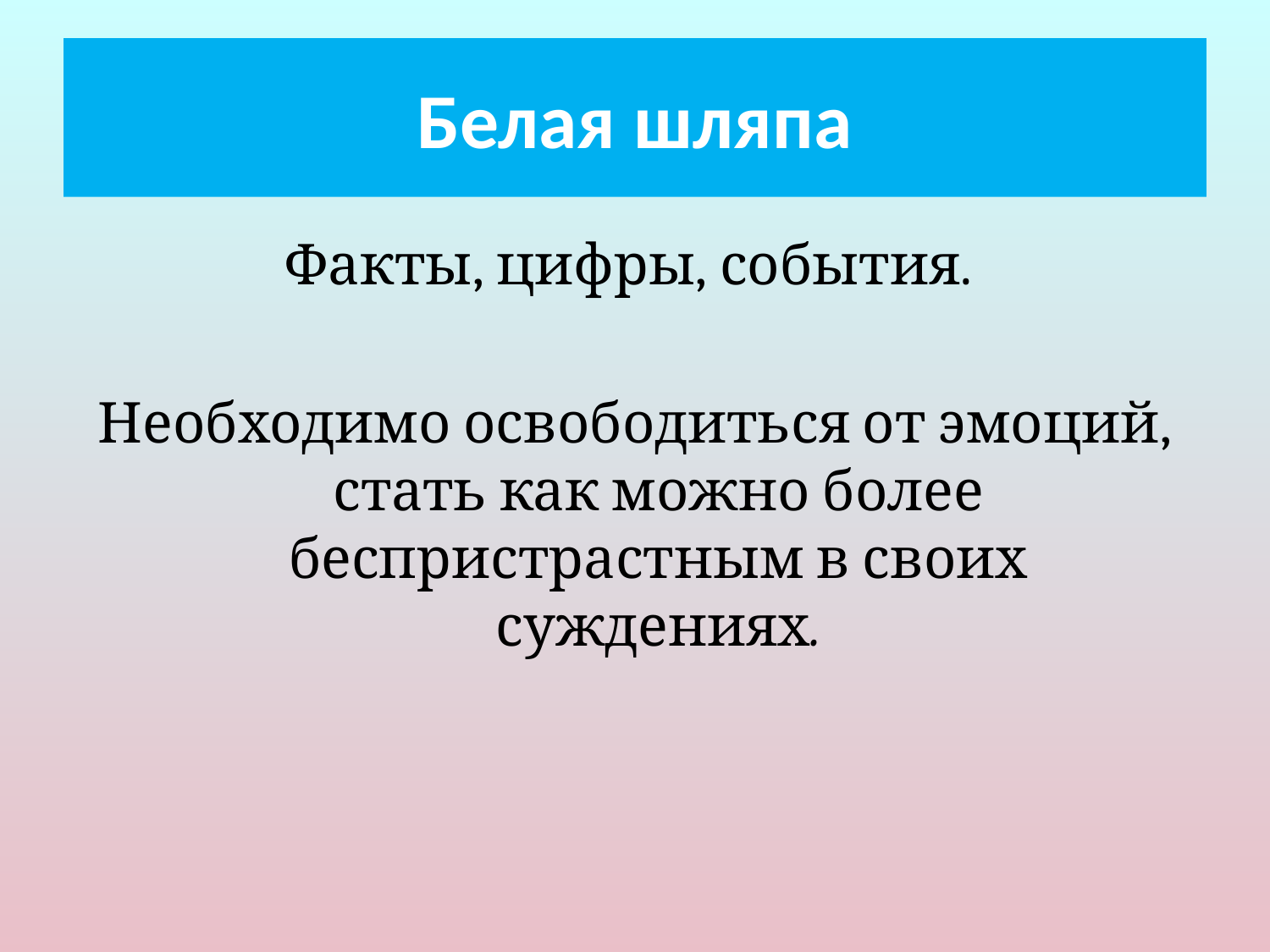

# Белая шляпа
Факты, цифры, события.

Необходимо освободиться от эмоций, стать как можно более беспристрастным в своих суждениях.